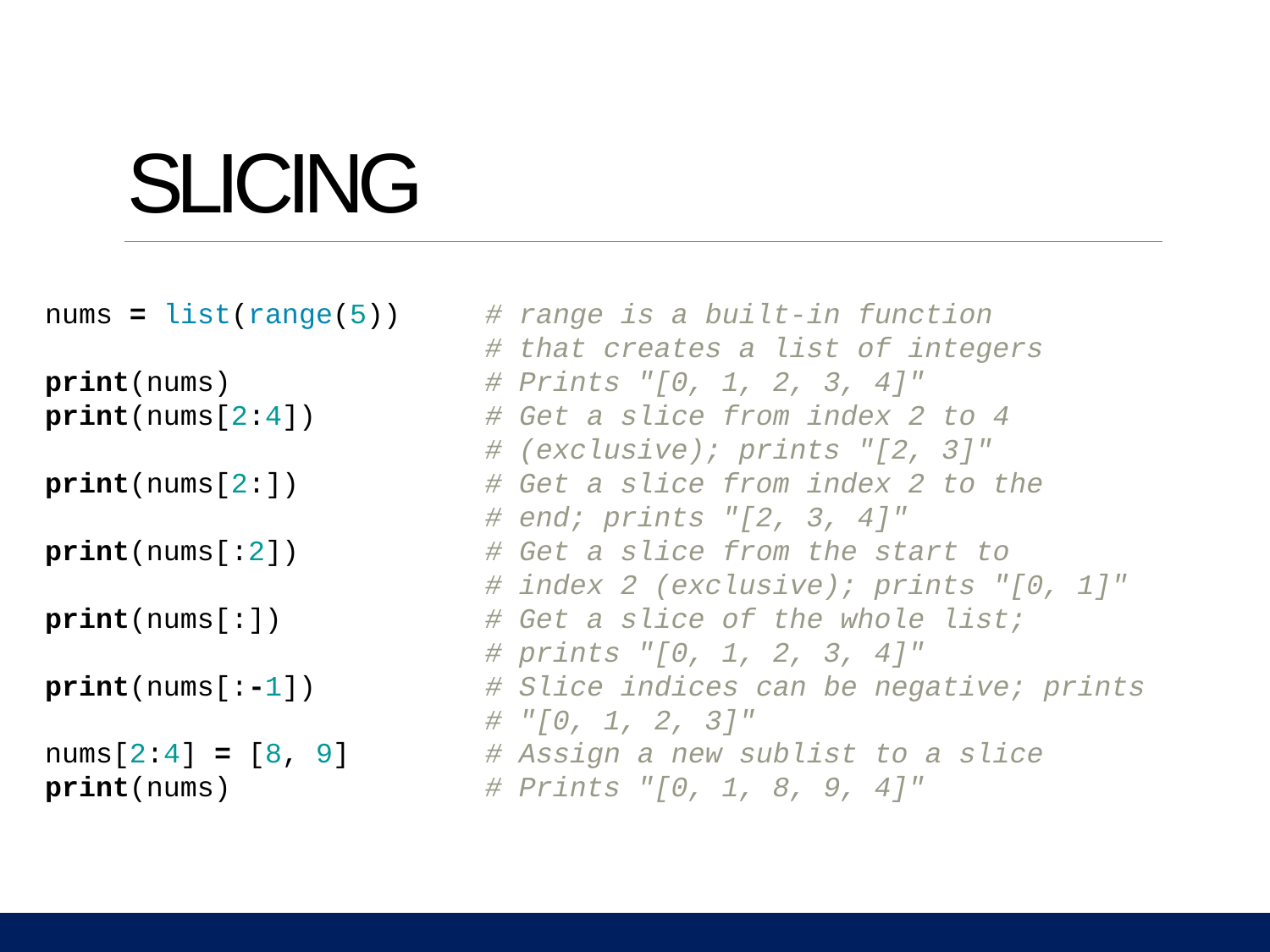

SLICING

nums = list(range(5))     # range is a built-in function
                          # that creates a list of integers
print(nums)               # Prints "[0, 1, 2, 3, 4]"
print(nums[2:4])          # Get a slice from index 2 to 4
                          # (exclusive); prints "[2, 3]"
print(nums[2:])           # Get a slice from index 2 to the
                          # end; prints "[2, 3, 4]"
print(nums[:2])           # Get a slice from the start to
                          # index 2 (exclusive); prints "[0, 1]"
print(nums[:])            # Get a slice of the whole list;
                          # prints "[0, 1, 2, 3, 4]"
print(nums[:-1])          # Slice indices can be negative; prints
                          # "[0, 1, 2, 3]"
nums[2:4] = [8, 9]        # Assign a new sublist to a slice
print(nums)               # Prints "[0, 1, 8, 9, 4]"